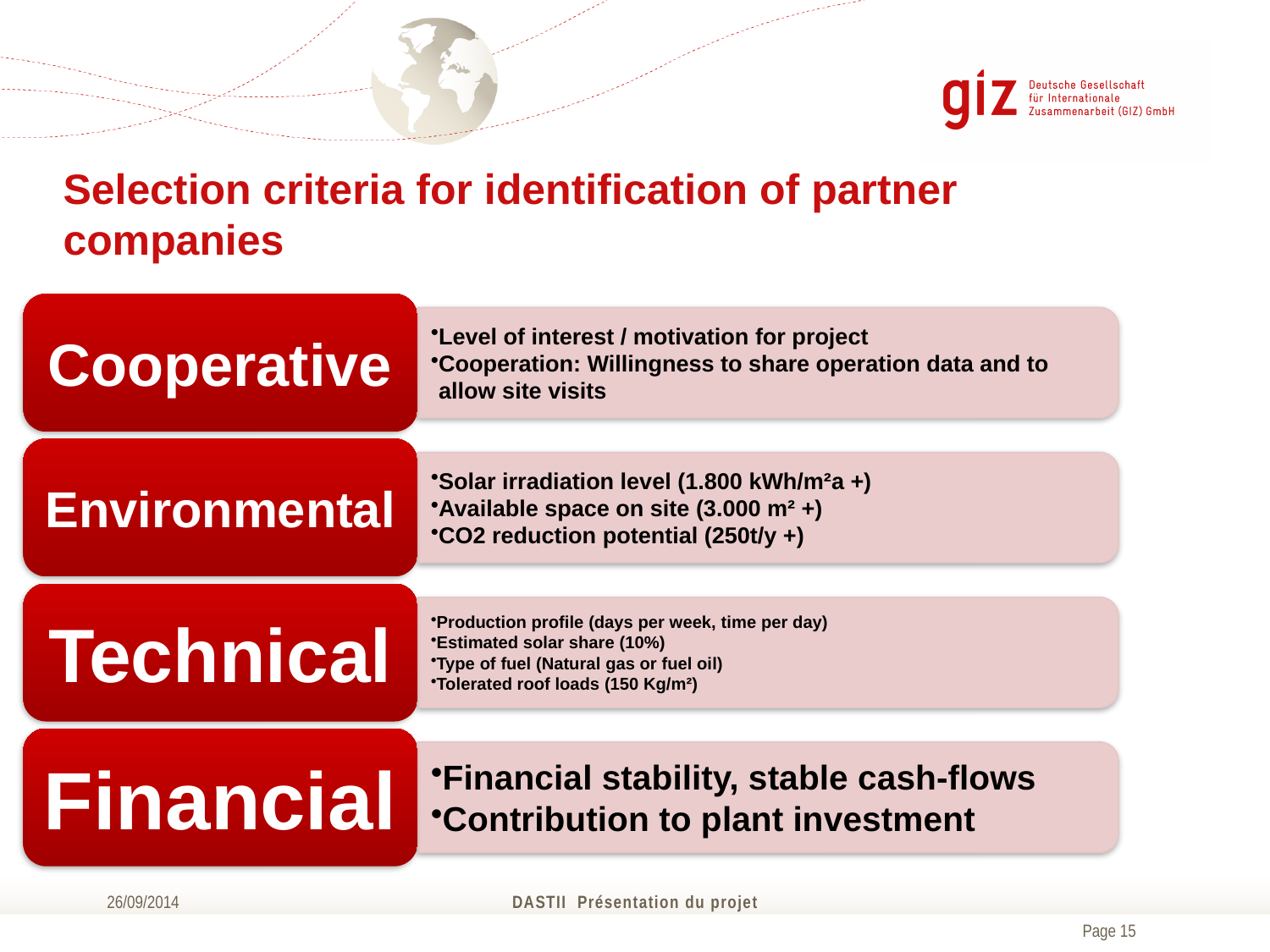

Selection criteria for identification of partner companies

Cooperative
Level of interest / motivation for project
Environmental
Solar irradiation level (1.800 kWh/m²a +)
CO2 reduction potential (250t/y +)
Financial
Cooperation: Willingness to share operation data and to allow site visits
Financial stability, stable cash-flows
Technical
Estimated solar share (10%)
Type of fuel (Natural gas or fuel oil)
Contribution to plant investment
Available space on site (3.000 m² +)
Production profile (days per week, time per day)
Tolerated roof loads (150 Kg/m²)
26/09/2014
DASTII  Présentation du projet